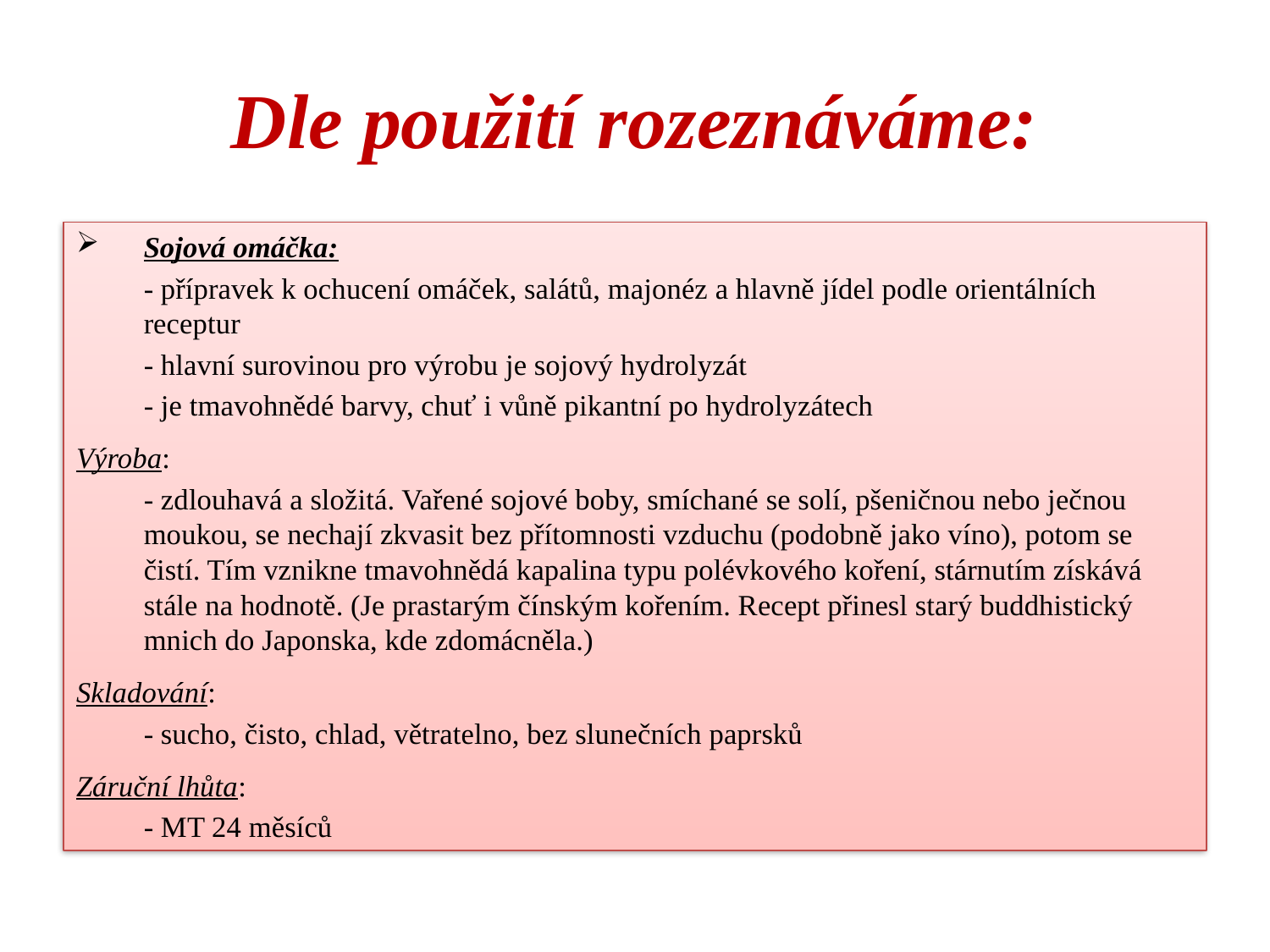

# Dle použití rozeznáváme:
Sojová omáčka:
	- přípravek k ochucení omáček, salátů, majonéz a hlavně jídel podle orientálních receptur
	- hlavní surovinou pro výrobu je sojový hydrolyzát
	- je tmavohnědé barvy, chuť i vůně pikantní po hydrolyzátech

Výroba:
	- zdlouhavá a složitá. Vařené sojové boby, smíchané se solí, pšeničnou nebo ječnou moukou, se nechají zkvasit bez přítomnosti vzduchu (podobně jako víno), potom se čistí. Tím vznikne tmavohnědá kapalina typu polévkového koření, stárnutím získává stále na hodnotě. (Je prastarým čínským kořením. Recept přinesl starý buddhistický mnich do Japonska, kde zdomácněla.)

Skladování:
	- sucho, čisto, chlad, větratelno, bez slunečních paprsků

Záruční lhůta:
	- MT 24 měsíců